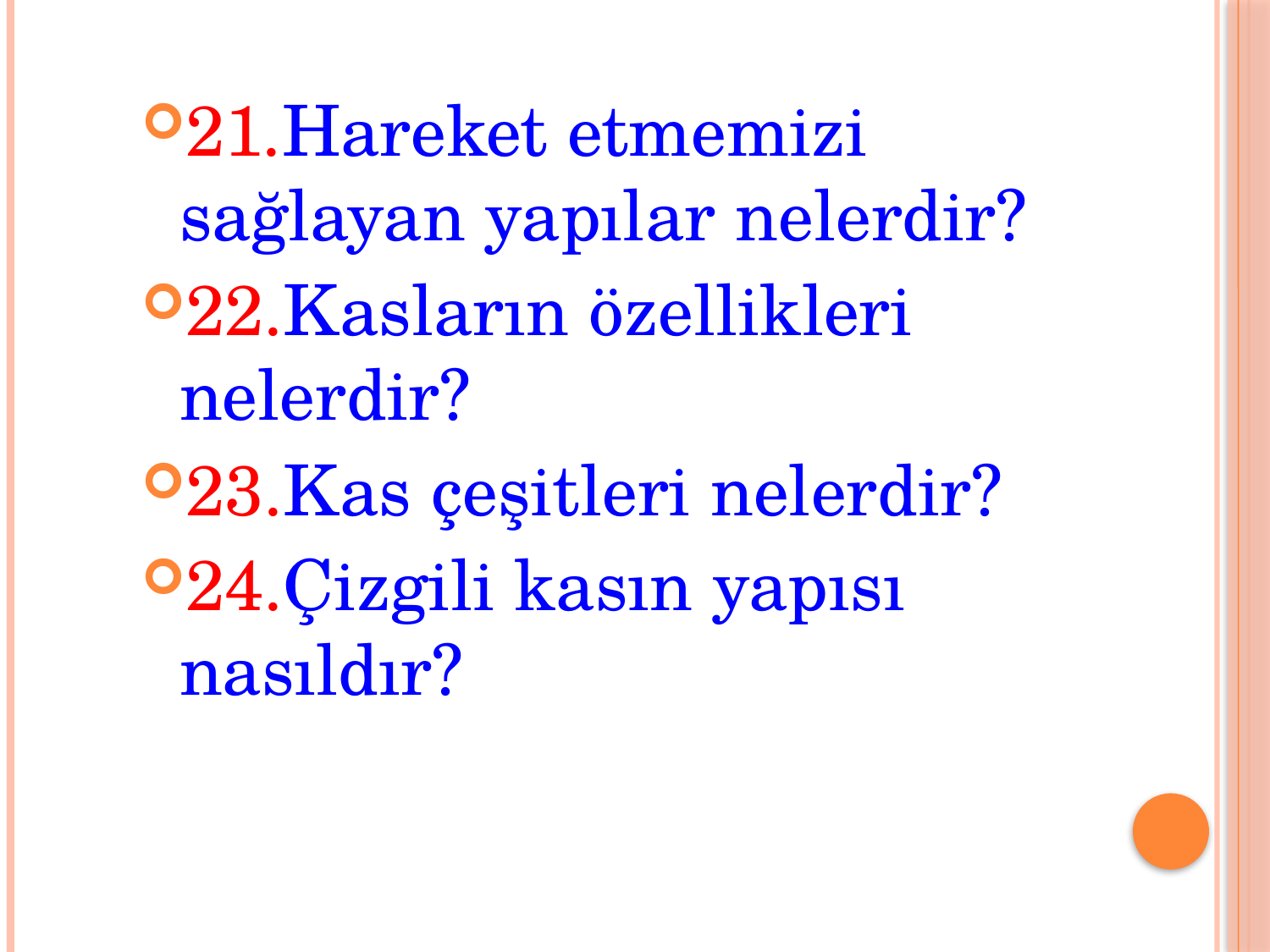

21.Hareket etmemizi sağlayan yapılar nelerdir?
22.Kasların özellikleri nelerdir?
23.Kas çeşitleri nelerdir?
24.Çizgili kasın yapısı nasıldır?